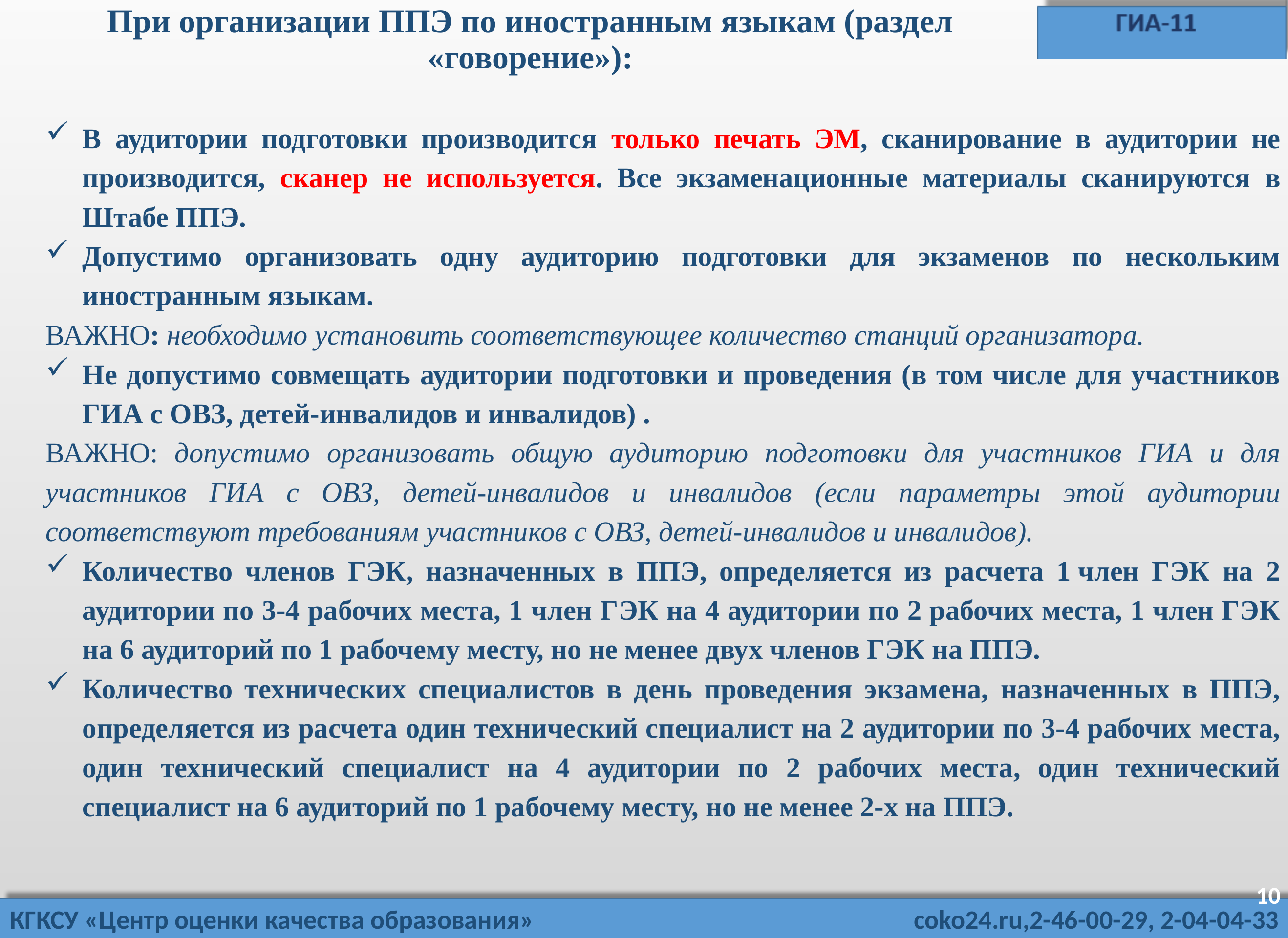

При организации ППЭ по иностранным языкам (раздел «говорение»):
В аудитории подготовки производится только печать ЭМ, сканирование в аудитории не производится, сканер не используется. Все экзаменационные материалы сканируются в Штабе ППЭ.
Допустимо организовать одну аудиторию подготовки для экзаменов по нескольким иностранным языкам.
ВАЖНО: необходимо установить соответствующее количество станций организатора.
Не допустимо совмещать аудитории подготовки и проведения (в том числе для участников ГИА с ОВЗ, детей-инвалидов и инвалидов) .
ВАЖНО: допустимо организовать общую аудиторию подготовки для участников ГИА и для участников ГИА с ОВЗ, детей-инвалидов и инвалидов (если параметры этой аудитории соответствуют требованиям участников с ОВЗ, детей-инвалидов и инвалидов).
Количество членов ГЭК, назначенных в ППЭ, определяется из расчета 1 член ГЭК на 2 аудитории по 3-4 рабочих места, 1 член ГЭК на 4 аудитории по 2 рабочих места, 1 член ГЭК на 6 аудиторий по 1 рабочему месту, но не менее двух членов ГЭК на ППЭ.
Количество технических специалистов в день проведения экзамена, назначенных в ППЭ, определяется из расчета один технический специалист на 2 аудитории по 3-4 рабочих места, один технический специалист на 4 аудитории по 2 рабочих места, один технический специалист на 6 аудиторий по 1 рабочему месту, но не менее 2-х на ППЭ.

10